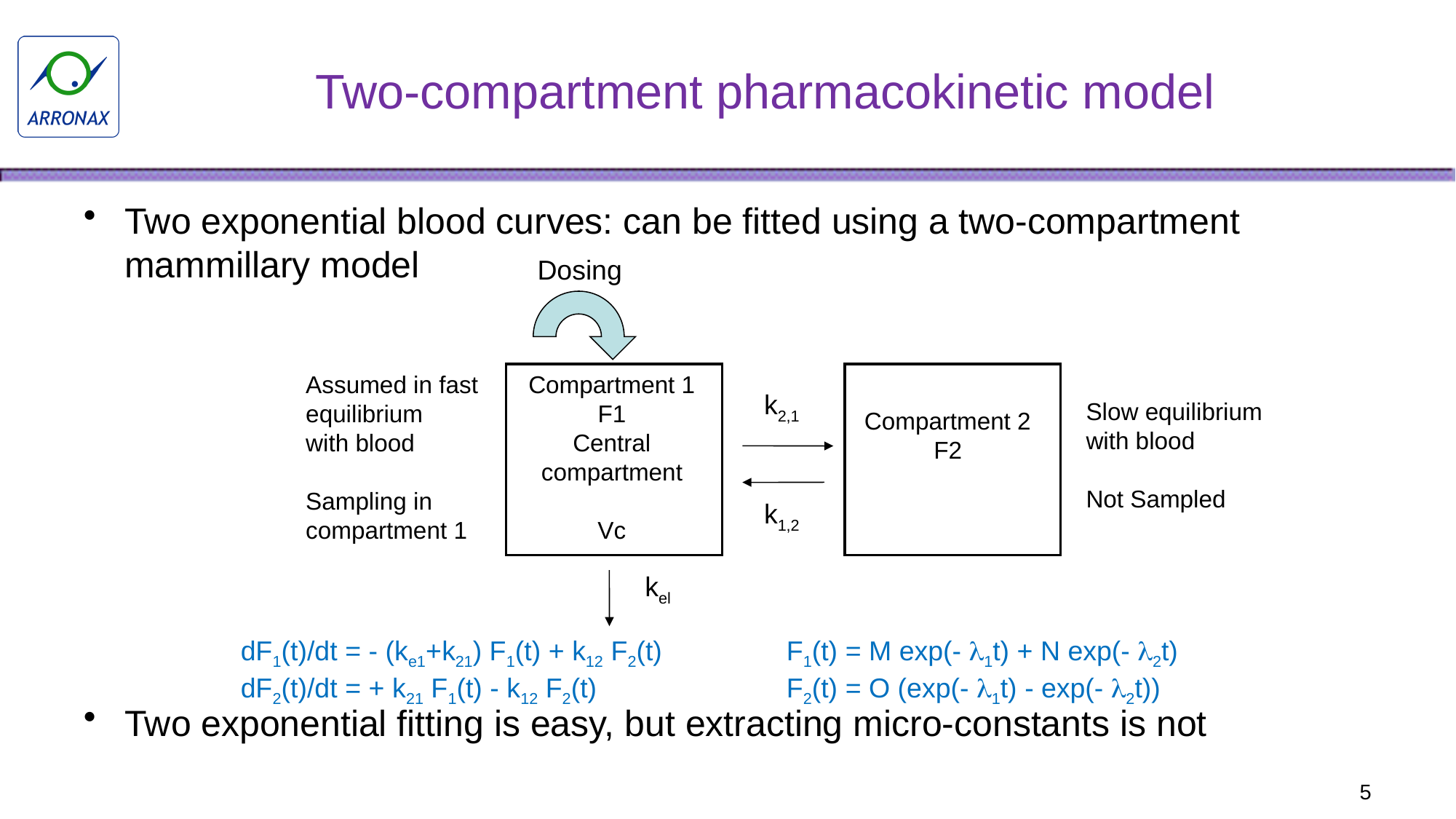

# Two-compartment pharmacokinetic model
Two exponential blood curves: can be fitted using a two-compartment mammillary model

Two exponential fitting is easy, but extracting micro-constants is not

Dosing

Assumed in fast
equilibrium
with blood

Sampling in
compartment 1

Compartment 1
F1
Central
compartment

Vc

k2,1
Slow equilibrium
with blood

Not Sampled
Compartment 2
F2

k1,2
kel

dF1(t)/dt = - (ke1+k21) F1(t) + k12 F2(t)		F1(t) = M exp(- λ1t) + N exp(- λ2t)
dF2(t)/dt = + k21 F1(t) - k12 F2(t)		F2(t) = O (exp(- λ1t) - exp(- λ2t))
5